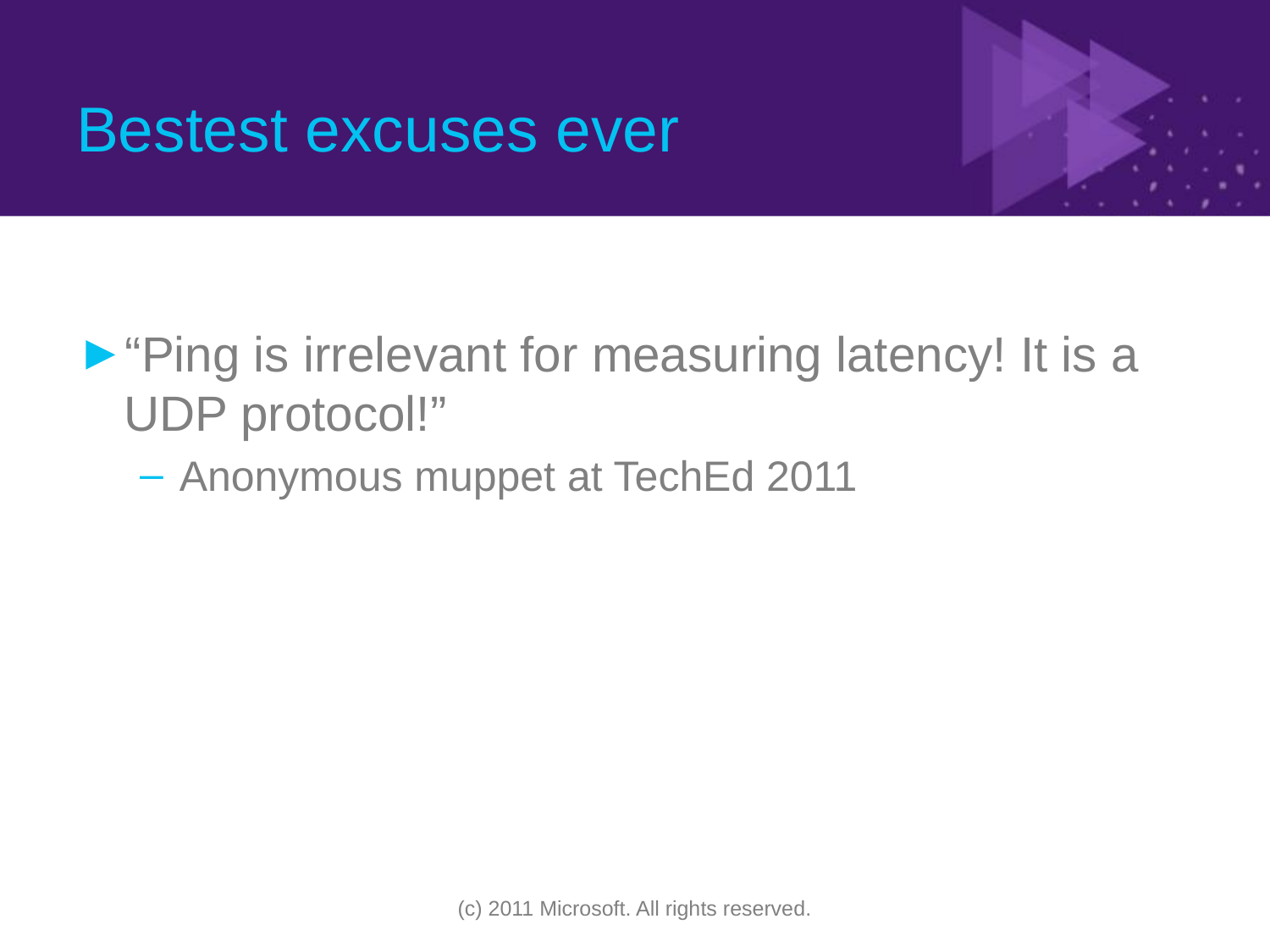

# Bestest excuses ever
“Ping is irrelevant for measuring latency! It is a UDP protocol!”
Anonymous muppet at TechEd 2011
(c) 2011 Microsoft. All rights reserved.